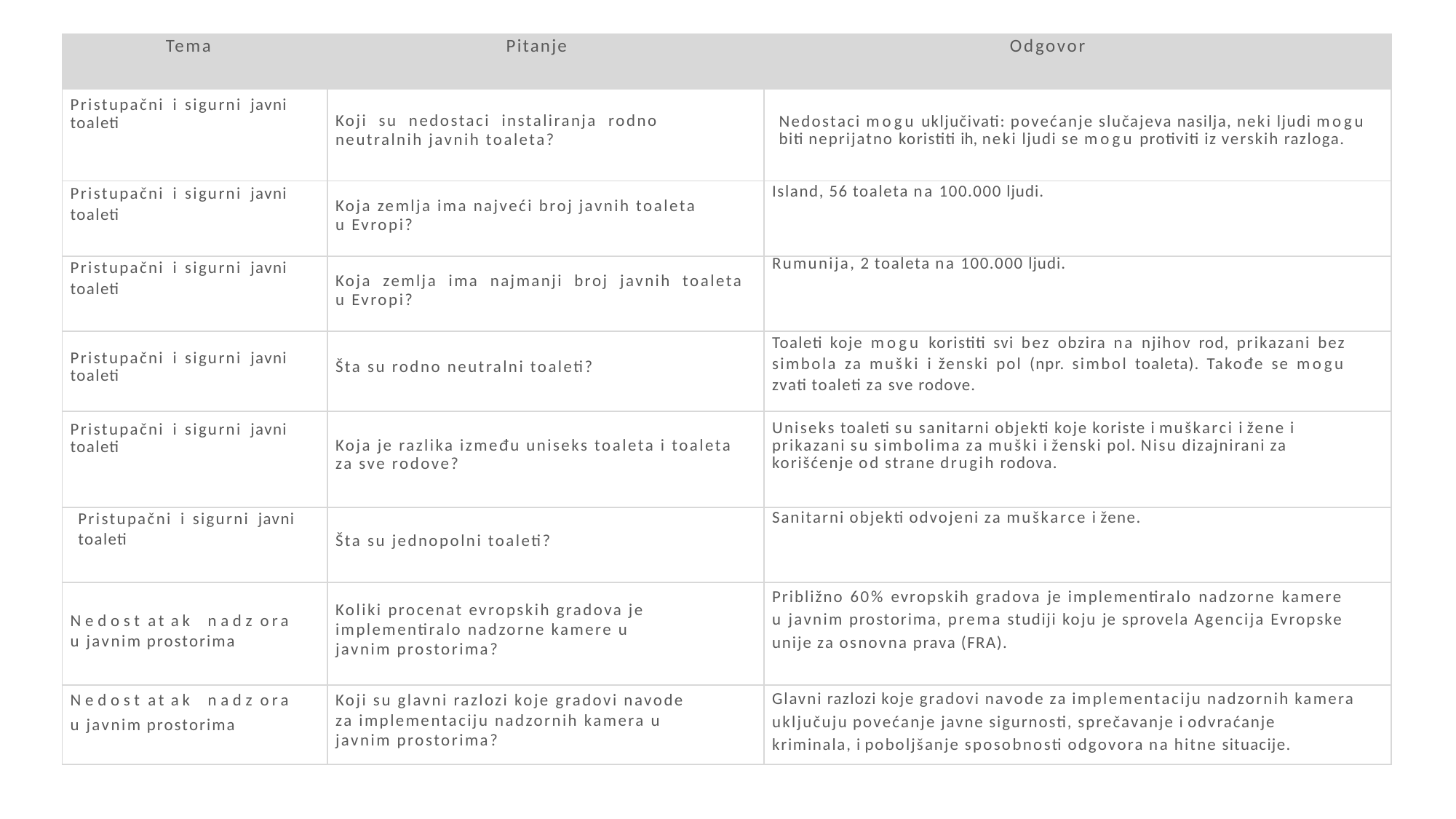

| Tema | Pitanje | Odgovor |
| --- | --- | --- |
| Pristupačni i sigurni javni toaleti | Koji su nedostaci instaliranja rodno neutralnih javnih toaleta? | Nedostaci mogu uključivati: povećanje slučajeva nasilja, neki ljudi mogu biti neprijatno koristiti ih, neki ljudi se mogu protiviti iz verskih razloga. |
| Pristupačni i sigurni javni toaleti | Koja zemlja ima najveći broj javnih toaleta u Evropi? | Island, 56 toaleta na 100.000 ljudi. |
| Pristupačni i sigurni javni toaleti | Koja zemlja ima najmanji broj javnih toaleta u Evropi? | Rumunija, 2 toaleta na 100.000 ljudi. |
| Pristupačni i sigurni javni toaleti | Šta su rodno neutralni toaleti? | Toaleti koje mogu koristiti svi bez obzira na njihov rod, prikazani bez simbola za muški i ženski pol (npr. simbol toaleta). Takođe se mogu zvati toaleti za sve rodove. |
| Pristupačni i sigurni javni toaleti | Koja je razlika između uniseks toaleta i toaleta za sve rodove? | Uniseks toaleti su sanitarni objekti koje koriste i muškarci i žene i prikazani su simbolima za muški i ženski pol. Nisu dizajnirani za korišćenje od strane drugih rodova. |
| Pristupačni i sigurni javni toaleti | Šta su jednopolni toaleti? | Sanitarni objekti odvojeni za muškarce i žene. |
| Nedost at ak nadz ora u javnim prostorima | Koliki procenat evropskih gradova je implementiralo nadzorne kamere u javnim prostorima? | Približno 60% evropskih gradova je implementiralo nadzorne kamere u javnim prostorima, prema studiji koju je sprovela Agencija Evropske unije za osnovna prava (FRA). |
| Nedost at ak nadz ora u javnim prostorima | Koji su glavni razlozi koje gradovi navode za implementaciju nadzornih kamera u javnim prostorima? | Glavni razlozi koje gradovi navode za implementaciju nadzornih kamera uključuju povećanje javne sigurnosti, sprečavanje i odvraćanje kriminala, i poboljšanje sposobnosti odgovora na hitne situacije. |